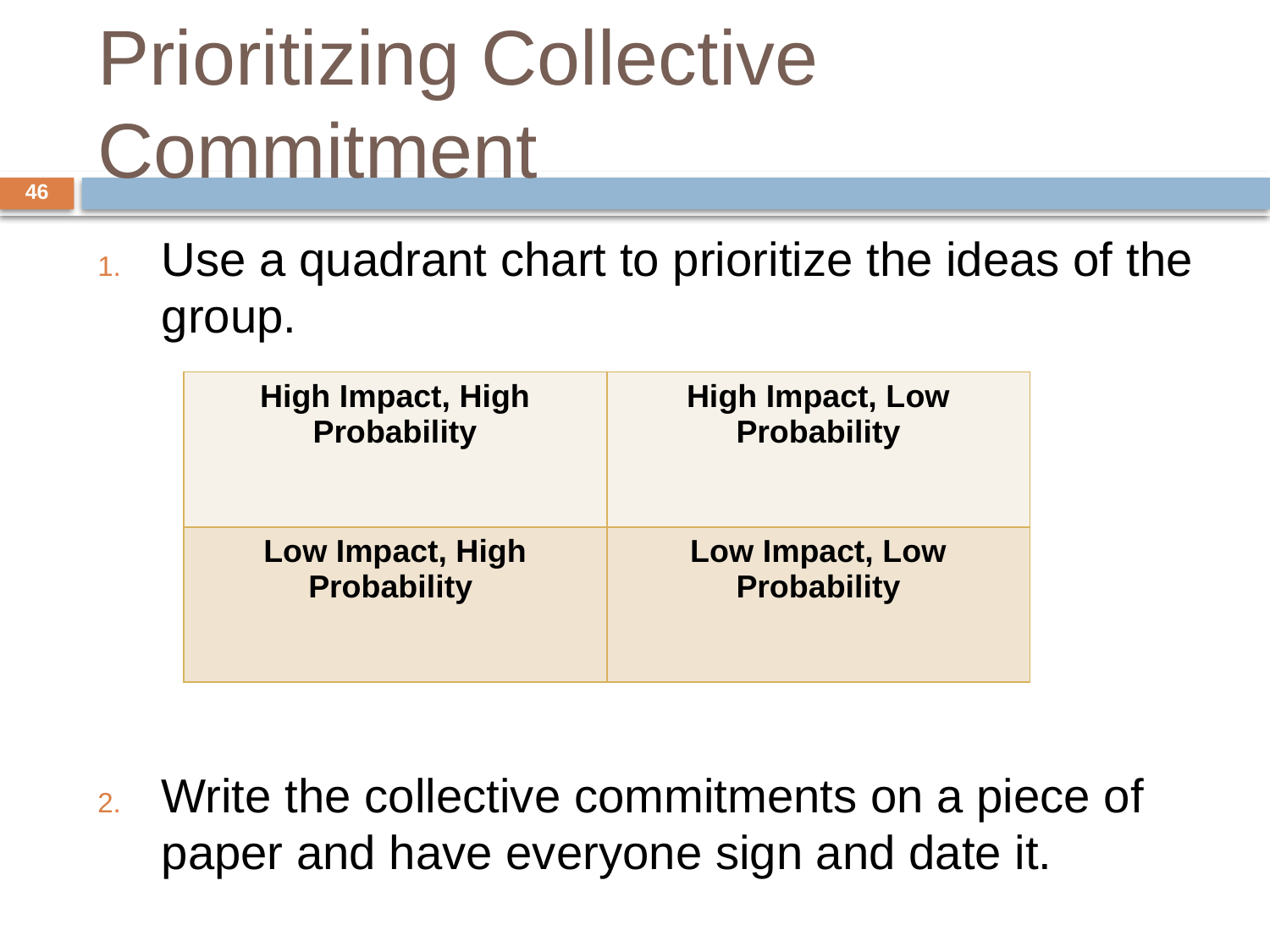

# Prioritizing Collective Commitment
46
Use a quadrant chart to prioritize the ideas of the group.

Write the collective commitments on a piece of paper and have everyone sign and date it.

| High Impact, High Probability | High Impact, Low Probability |
| --- | --- |
| Low Impact, High Probability | Low Impact, Low Probability |